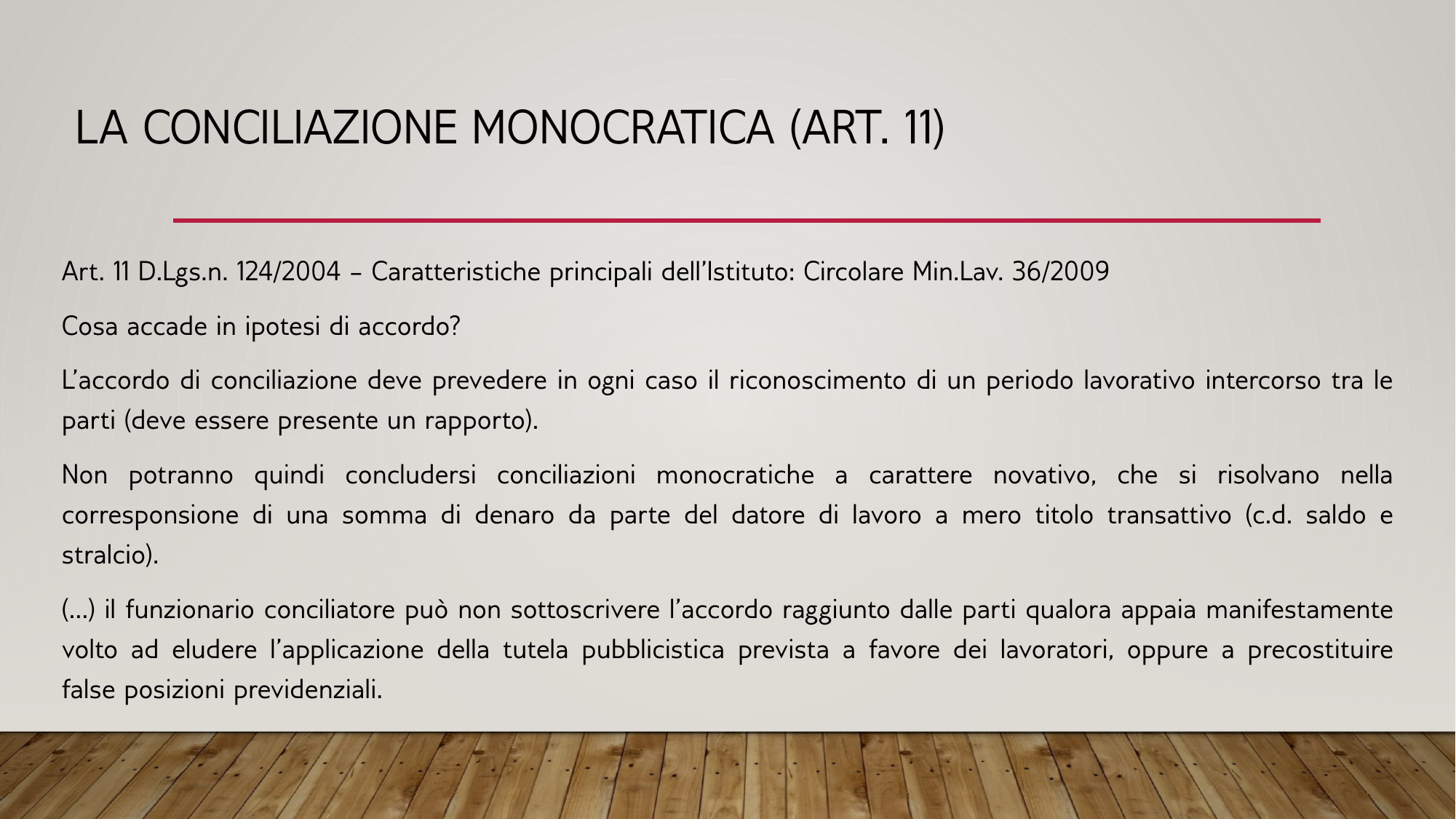

# La conciliazione monocratica (art. 11)
Art. 11 D.Lgs.n. 124/2004 – Caratteristiche principali dell’Istituto: Circolare Min.Lav. 36/2009
Cosa accade in ipotesi di accordo?
L’accordo di conciliazione deve prevedere in ogni caso il riconoscimento di un periodo lavorativo intercorso tra le parti (deve essere presente un rapporto).
Non potranno quindi concludersi conciliazioni monocratiche a carattere novativo, che si risolvano nella corresponsione di una somma di denaro da parte del datore di lavoro a mero titolo transattivo (c.d. saldo e stralcio).
(…) il funzionario conciliatore può non sottoscrivere l’accordo raggiunto dalle parti qualora appaia manifestamente volto ad eludere l’applicazione della tutela pubblicistica prevista a favore dei lavoratori, oppure a precostituire false posizioni previdenziali.